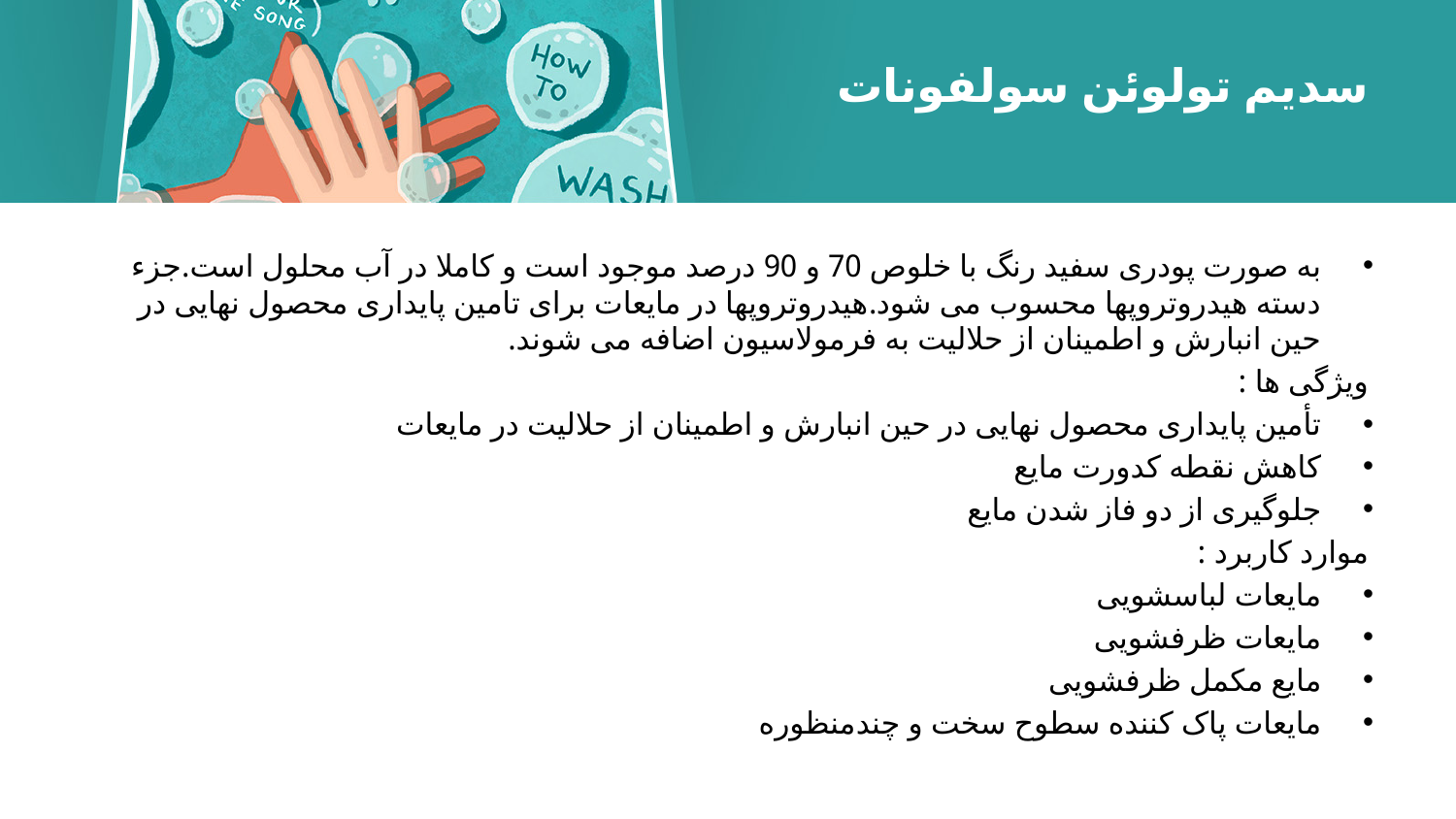

# سدیم تولوئن سولفونات
به صورت پودری سفید رنگ با خلوص 70 و 90 درصد موجود است و کاملا در آب محلول است.جزء دسته هیدروتروپها محسوب می شود.هیدروتروپها در مایعات برای تامین پایداری محصول نهایی در حین انبارش و اطمینان از حلالیت به فرمولاسیون اضافه می شوند.
ویژگی ها :
تأمین پایداری محصول نهایی در حین انبارش و اطمینان از حلالیت در مایعات
کاهش نقطه کدورت مایع
جلوگیری از دو فاز شدن مایع
موارد كاربرد :
مایعات لباسشویی
مایعات ظرفشویی
مایع مکمل ظرفشویی
مایعات پاک کننده سطوح سخت و چندمنظوره